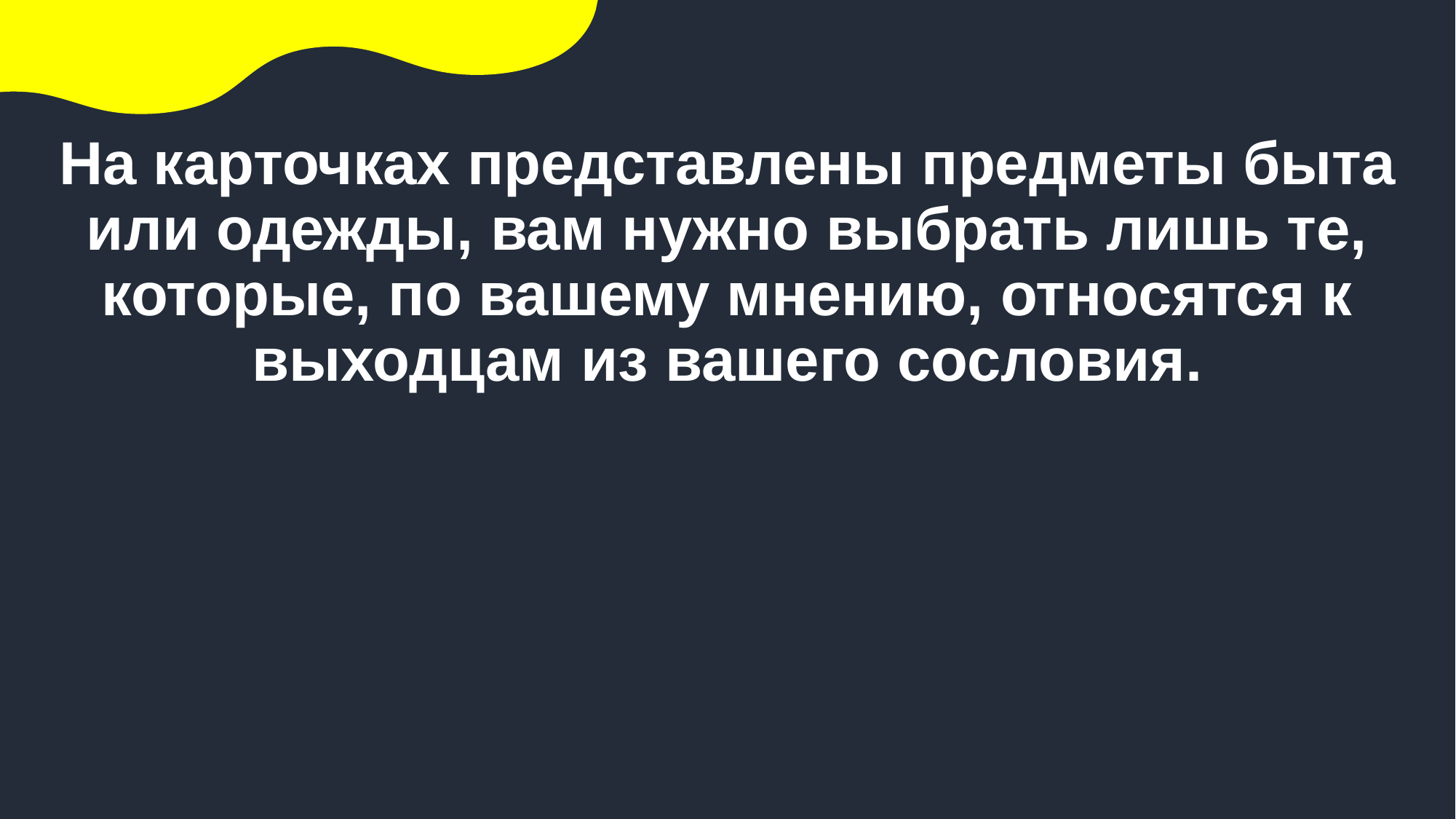

На карточках представлены предметы быта или одежды, вам нужно выбрать лишь те, которые, по вашему мнению, относятся к выходцам из вашего сословия.